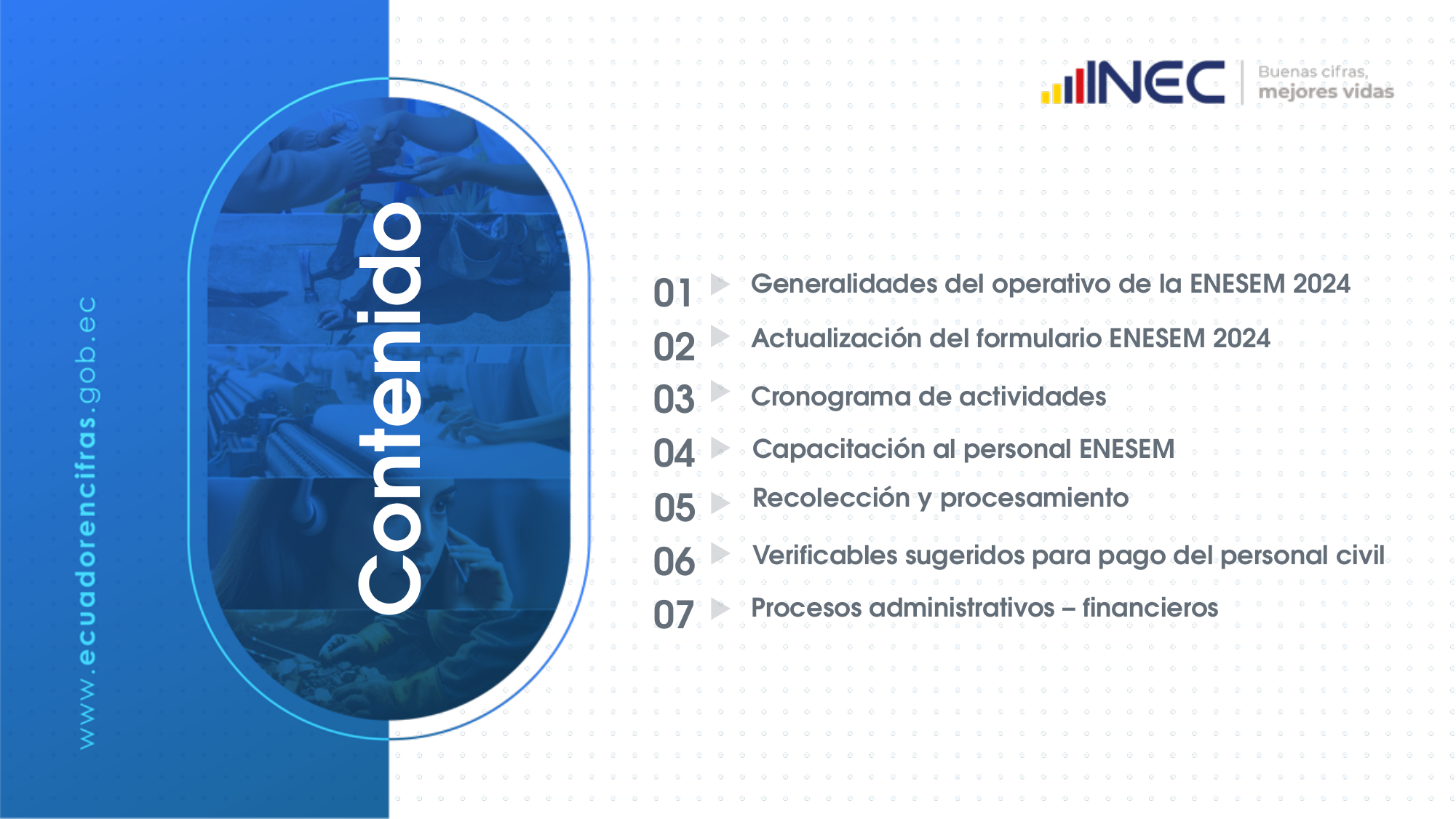

Generalidades del operativo de la ENESEM 2024
01

02
Actualización del formulario ENESEM 2024

# Contenido
03
Cronograma de actividades

04
Capacitación al personal ENESEM

05
Recolección y procesamiento

06
Verificables sugeridos para pago del personal civil

Procesos administrativos – financieros
07